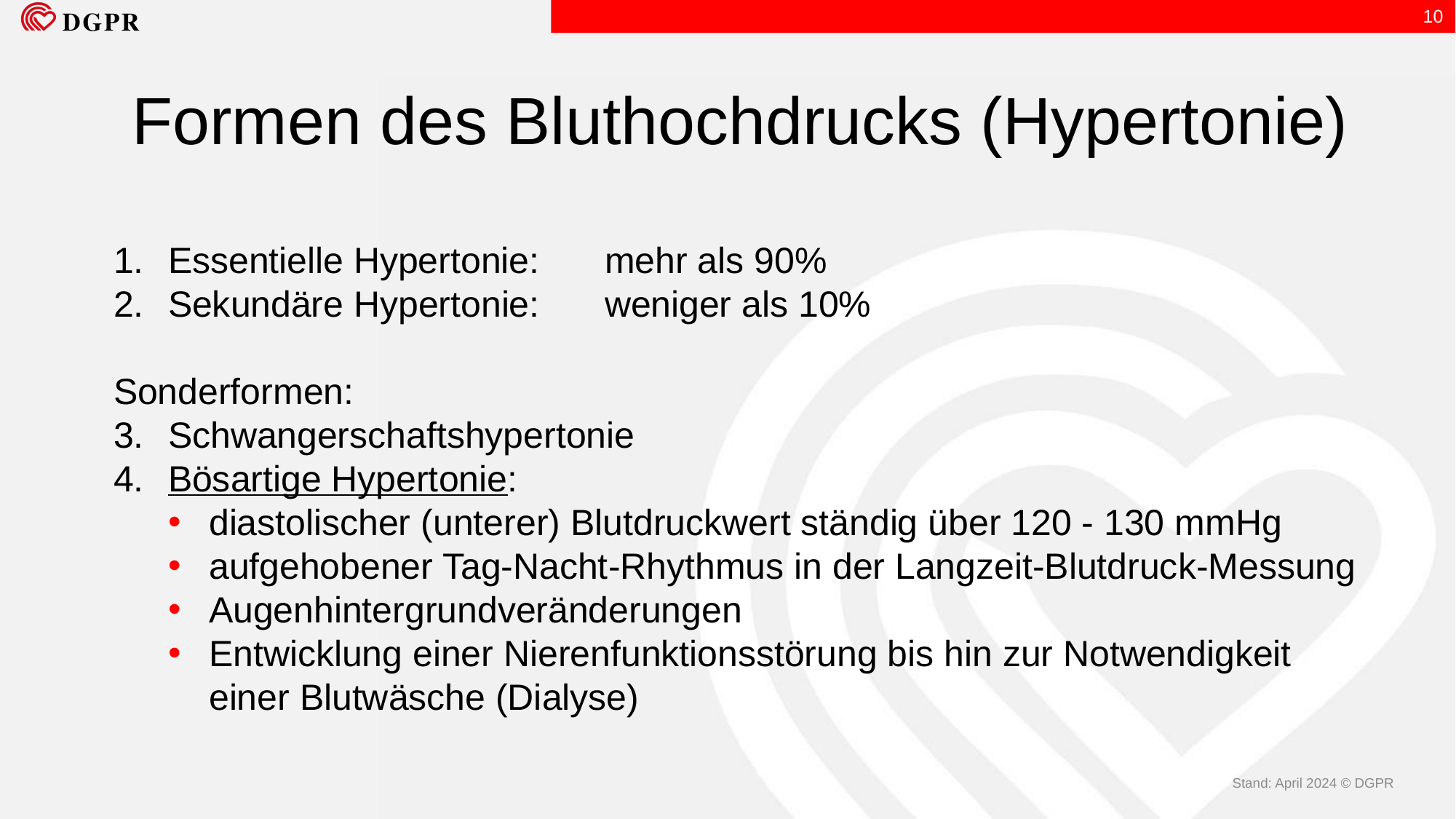

10
Formen des Bluthochdrucks (Hypertonie)
Essentielle Hypertonie:	mehr als 90%
Sekundäre Hypertonie:	weniger als 10%

Sonderformen:
Schwangerschaftshypertonie
Bösartige Hypertonie:
diastolischer (unterer) Blutdruckwert ständig über 120 - 130 mmHg
aufgehobener Tag-Nacht-Rhythmus in der Langzeit-Blutdruck-Messung
Augenhintergrundveränderungen
Entwicklung einer Nierenfunktionsstörung bis hin zur Notwendigkeit einer Blutwäsche (Dialyse)
Stand: April 2024 © DGPR